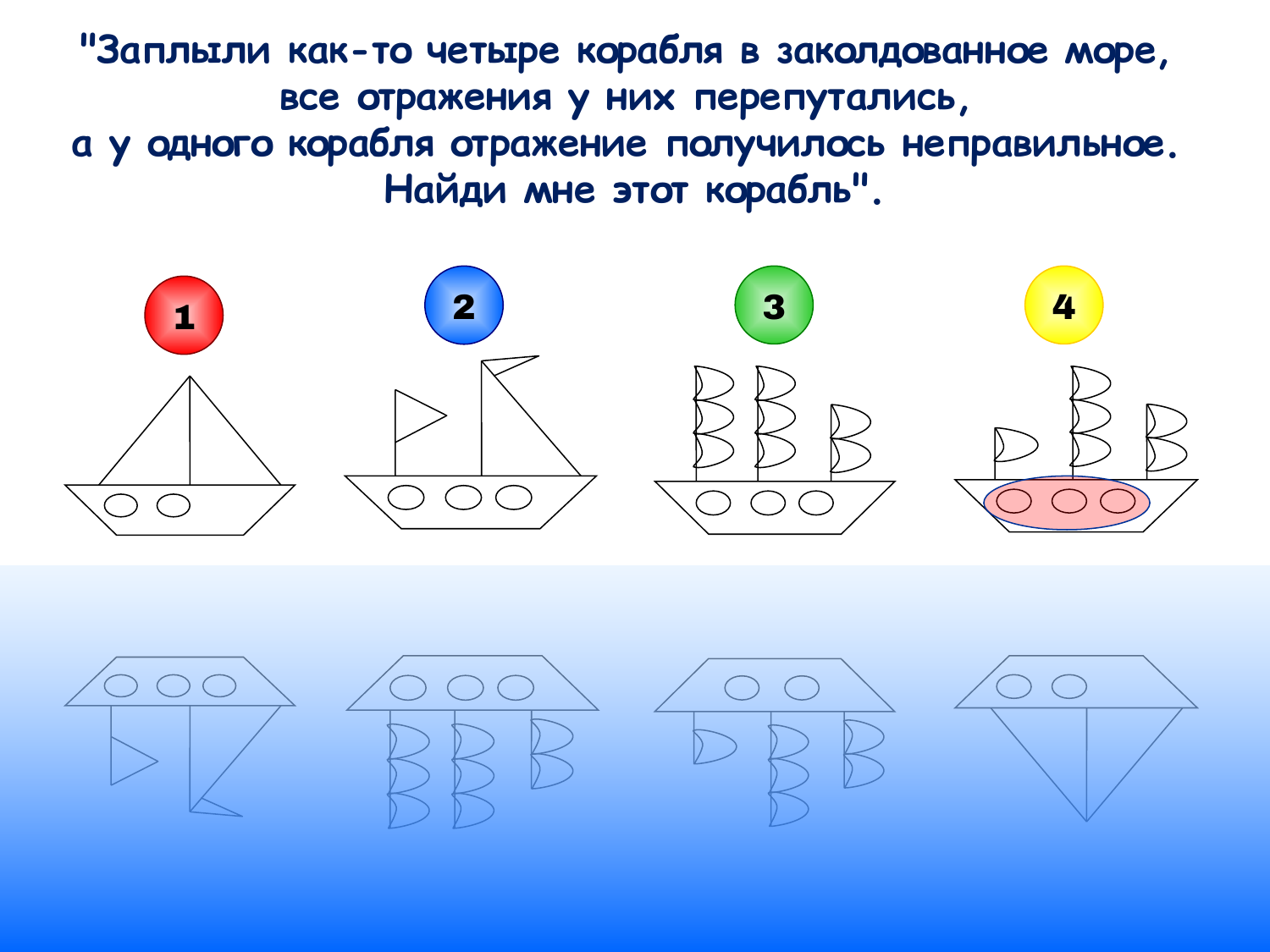

# "Заплыли как-то четыре корабля в заколдованное море, все отражения у них перепутались, а у одного корабля отражение получилось неправильное. Найди мне этот корабль".
2
3
4
1